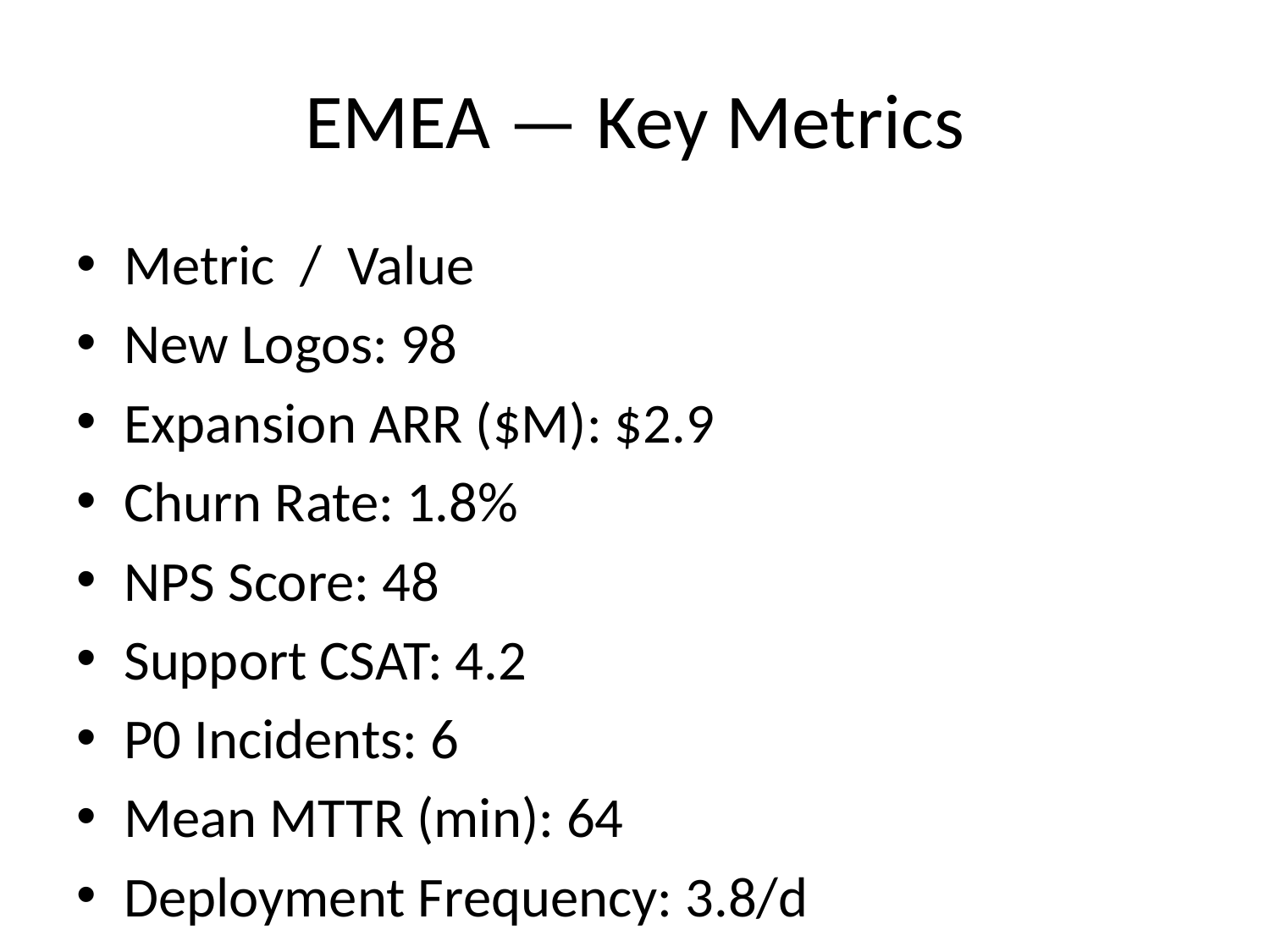

# EMEA — Key Metrics
Metric  /  Value
New Logos: 98
Expansion ARR ($M): $2.9
Churn Rate: 1.8%
NPS Score: 48
Support CSAT: 4.2
P0 Incidents: 6
Mean MTTR (min): 64
Deployment Frequency: 3.8/d
Lead Time (days): 1.6
Change Fail Rate: 4.1%